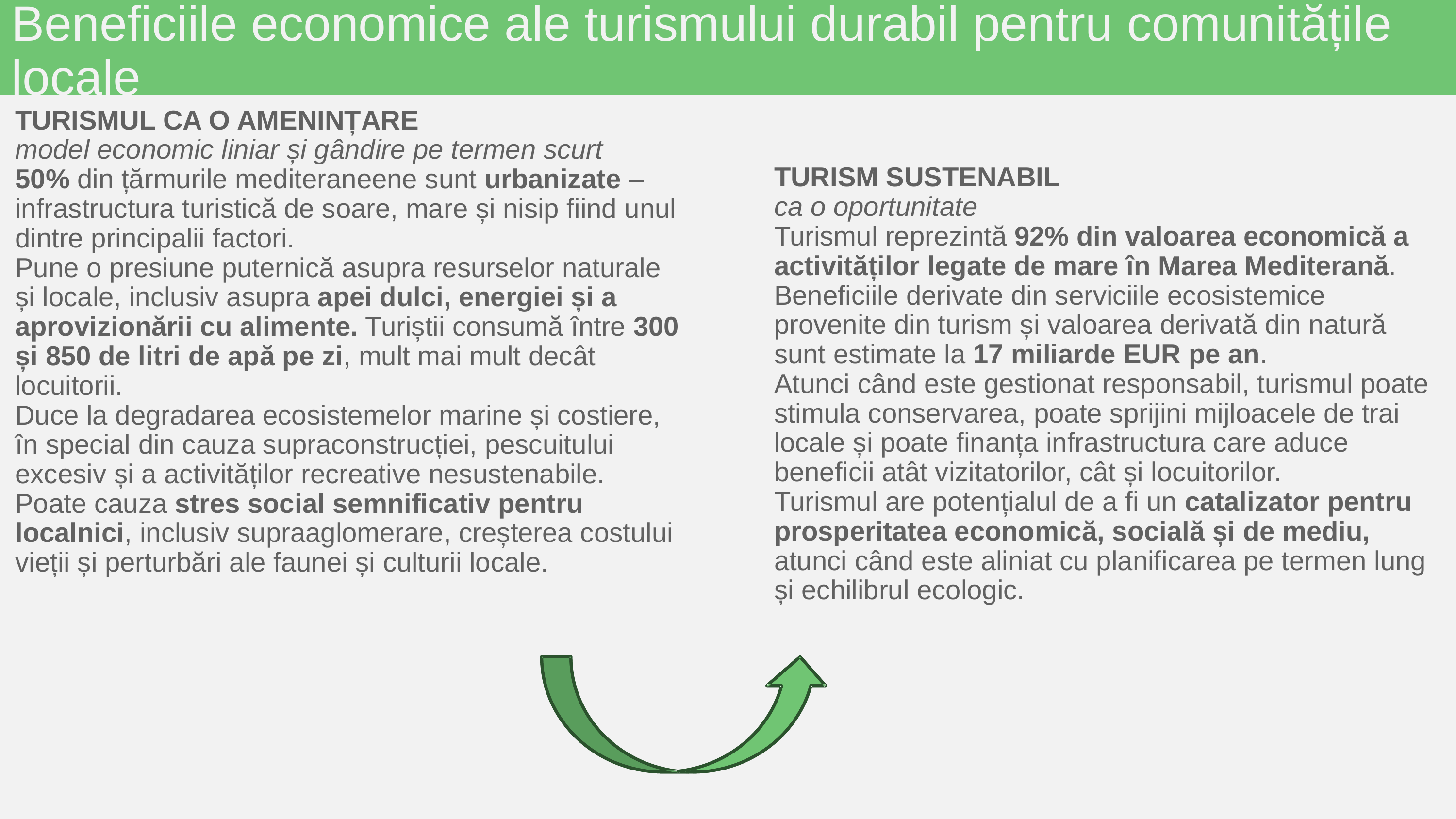

Beneficiile economice ale turismului durabil pentru comunitățile locale
TURISMUL CA O AMENINȚARE
model economic liniar și gândire pe termen scurt
50% din țărmurile mediteraneene sunt urbanizate – infrastructura turistică de soare, mare și nisip fiind unul dintre principalii factori.
Pune o presiune puternică asupra resurselor naturale și locale, inclusiv asupra apei dulci, energiei și a aprovizionării cu alimente. Turiștii consumă între 300 și 850 de litri de apă pe zi, mult mai mult decât locuitorii.
Duce la degradarea ecosistemelor marine și costiere, în special din cauza supraconstrucției, pescuitului excesiv și a activităților recreative nesustenabile.
Poate cauza stres social semnificativ pentru localnici, inclusiv supraaglomerare, creșterea costului vieții și perturbări ale faunei și culturii locale.
TURISM SUSTENABIL
ca o oportunitate
Turismul reprezintă 92% din valoarea economică a activităților legate de mare în Marea Mediterană.
Beneficiile derivate din serviciile ecosistemice provenite din turism și valoarea derivată din natură sunt estimate la 17 miliarde EUR pe an.
Atunci când este gestionat responsabil, turismul poate stimula conservarea, poate sprijini mijloacele de trai locale și poate finanța infrastructura care aduce beneficii atât vizitatorilor, cât și locuitorilor.
Turismul are potențialul de a fi un catalizator pentru prosperitatea economică, socială și de mediu, atunci când este aliniat cu planificarea pe termen lung și echilibrul ecologic.